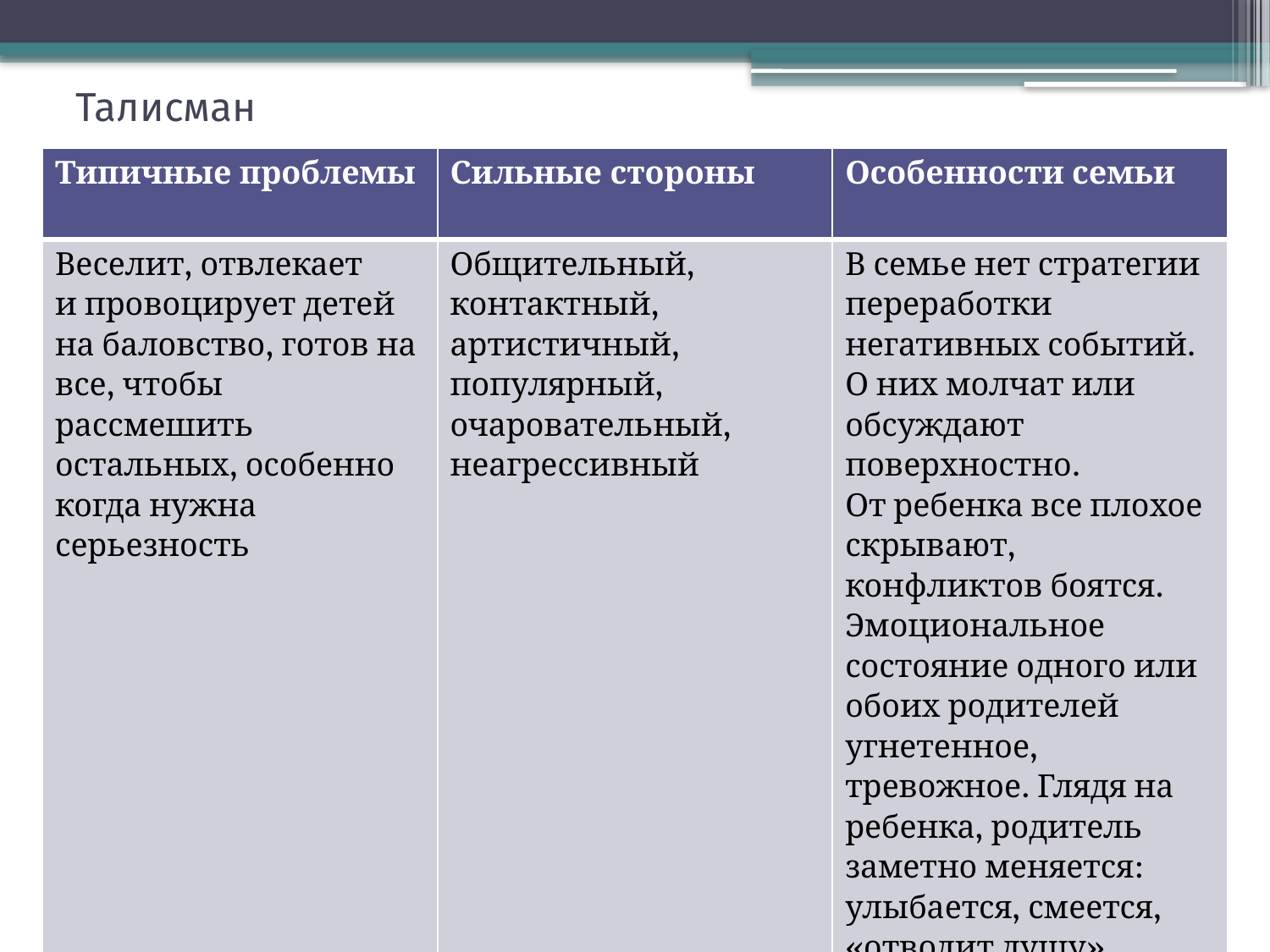

# Талисман
| Типичные проблемы | Сильные стороны | Особенности семьи |
| --- | --- | --- |
| Веселит, отвлекает и провоцирует детей на баловство, готов на все, чтобы рассмешить остальных, особенно когда нужна серьезность | Общительный, контактный, артистичный, популярный, очаровательный, неагрессивный | В семье нет стратегии переработки негативных событий. О них молчат или обсуждают поверхностно. От ребенка все плохое скрывают, конфликтов боятся. Эмоциональное состояние одного или обоих родителей угнетенное, тревожное. Глядя на ребенка, родитель заметно меняется: улыбается, смеется, «отводит душу» |